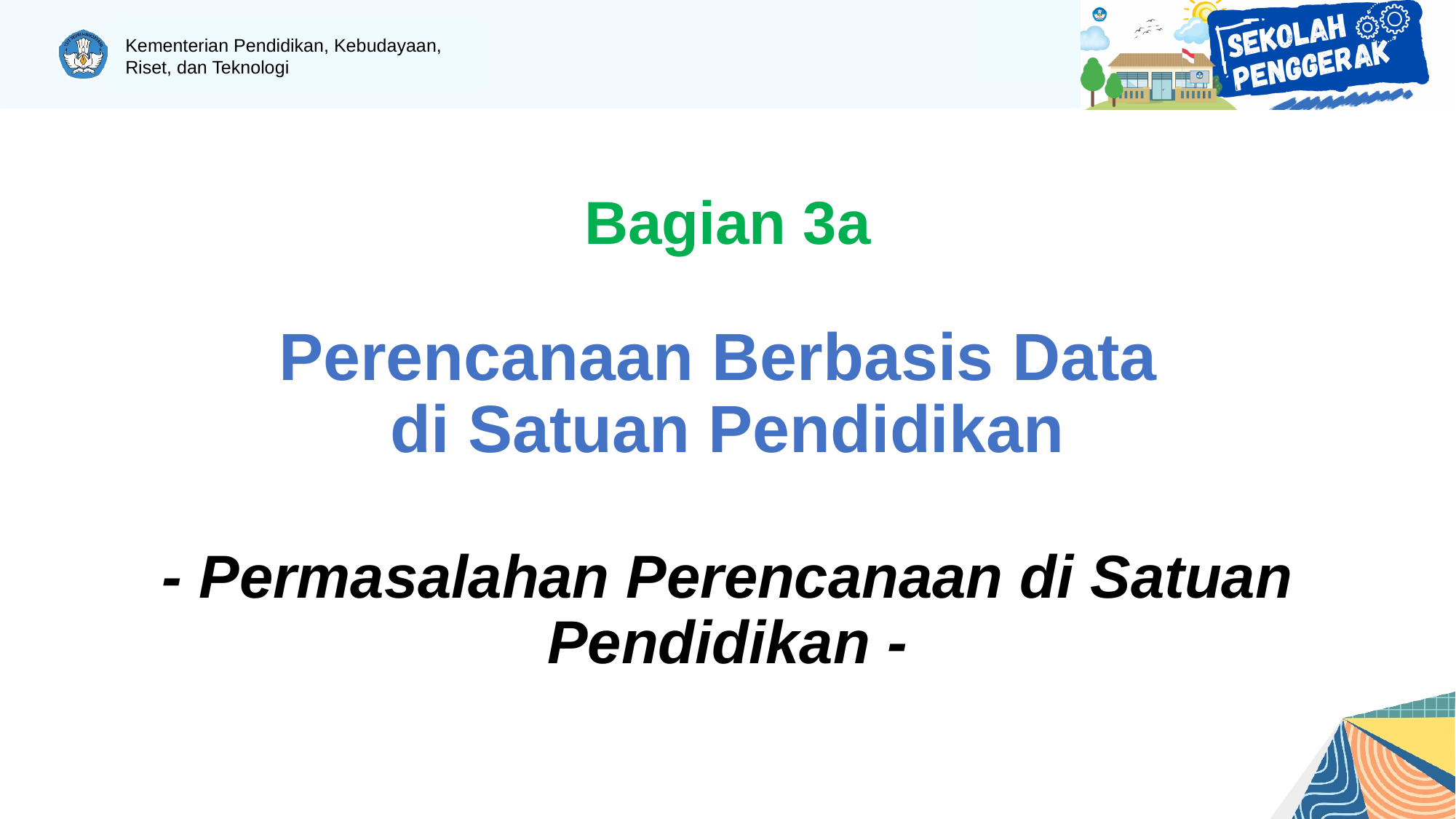

# Bagian 3a Perencanaan Berbasis Data di Satuan Pendidikan - Permasalahan Perencanaan di Satuan Pendidikan -